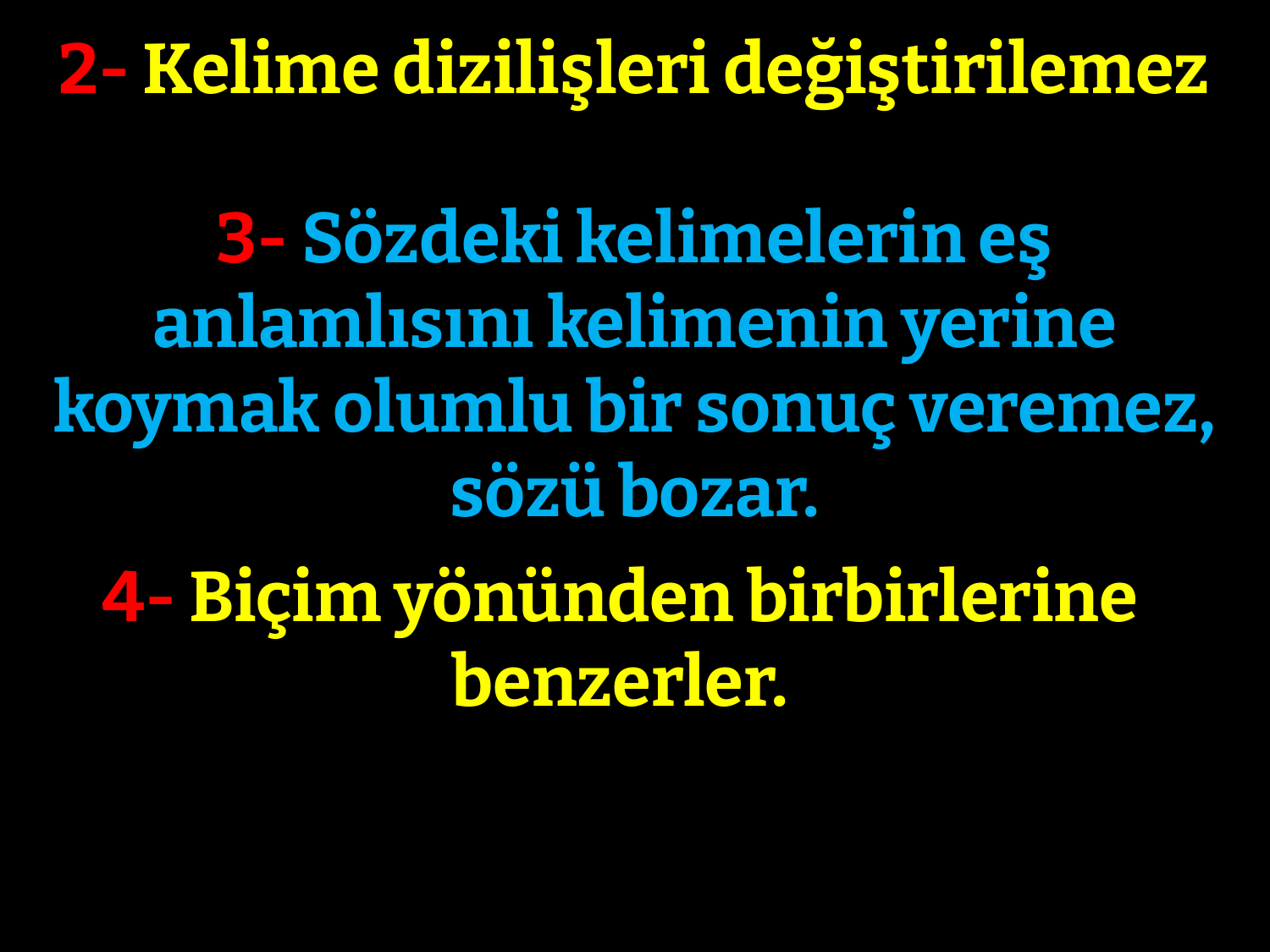

2- Kelime dizilişleri değiştirilemez
3- Sözdeki kelimelerin eş anlamlısını kelimenin yerine koymak olumlu bir sonuç veremez, sözü bozar.
#
4- Biçim yönünden birbirlerine benzerler.